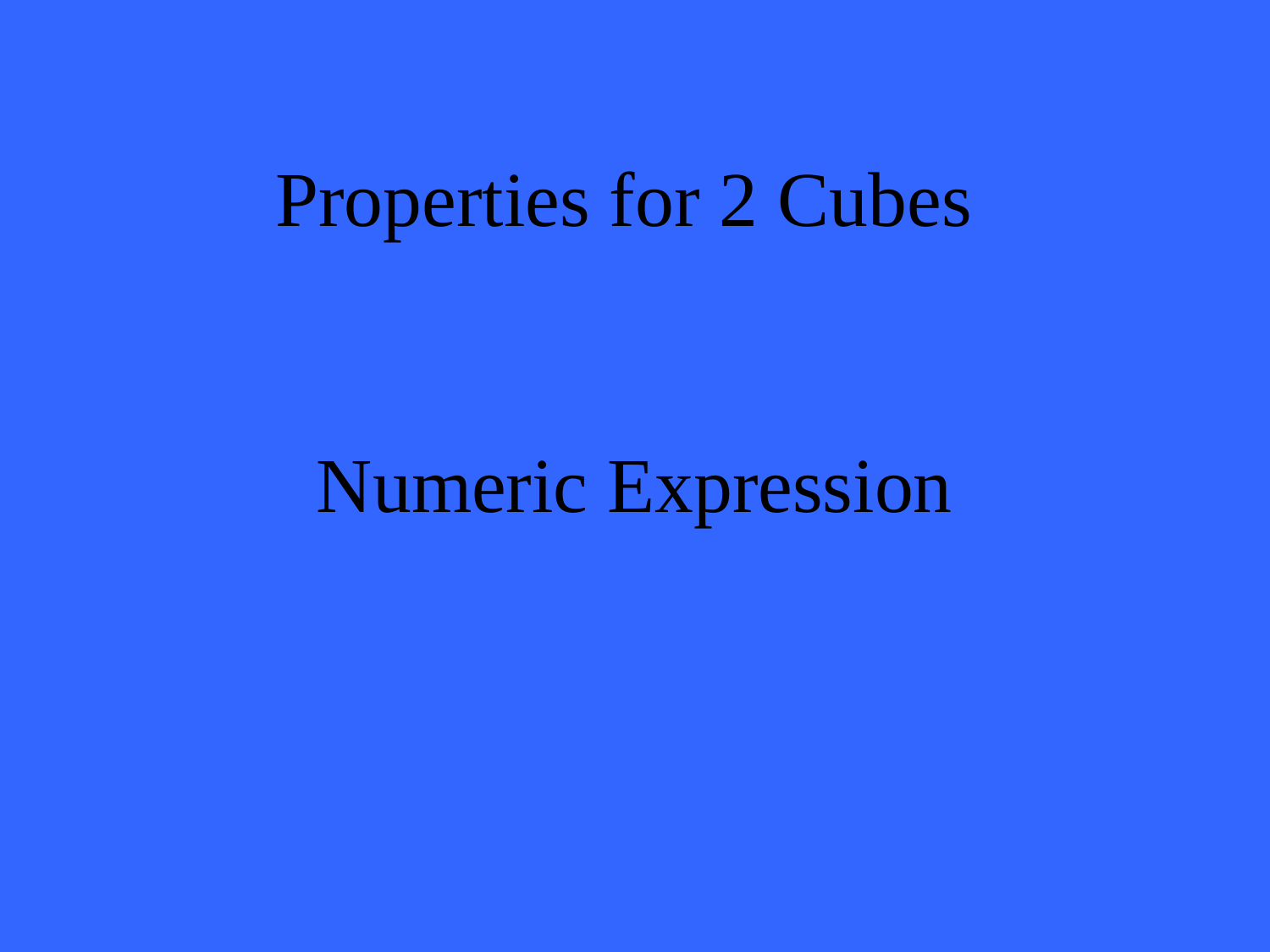

Properties for 2 Cubes
# Numeric Expression